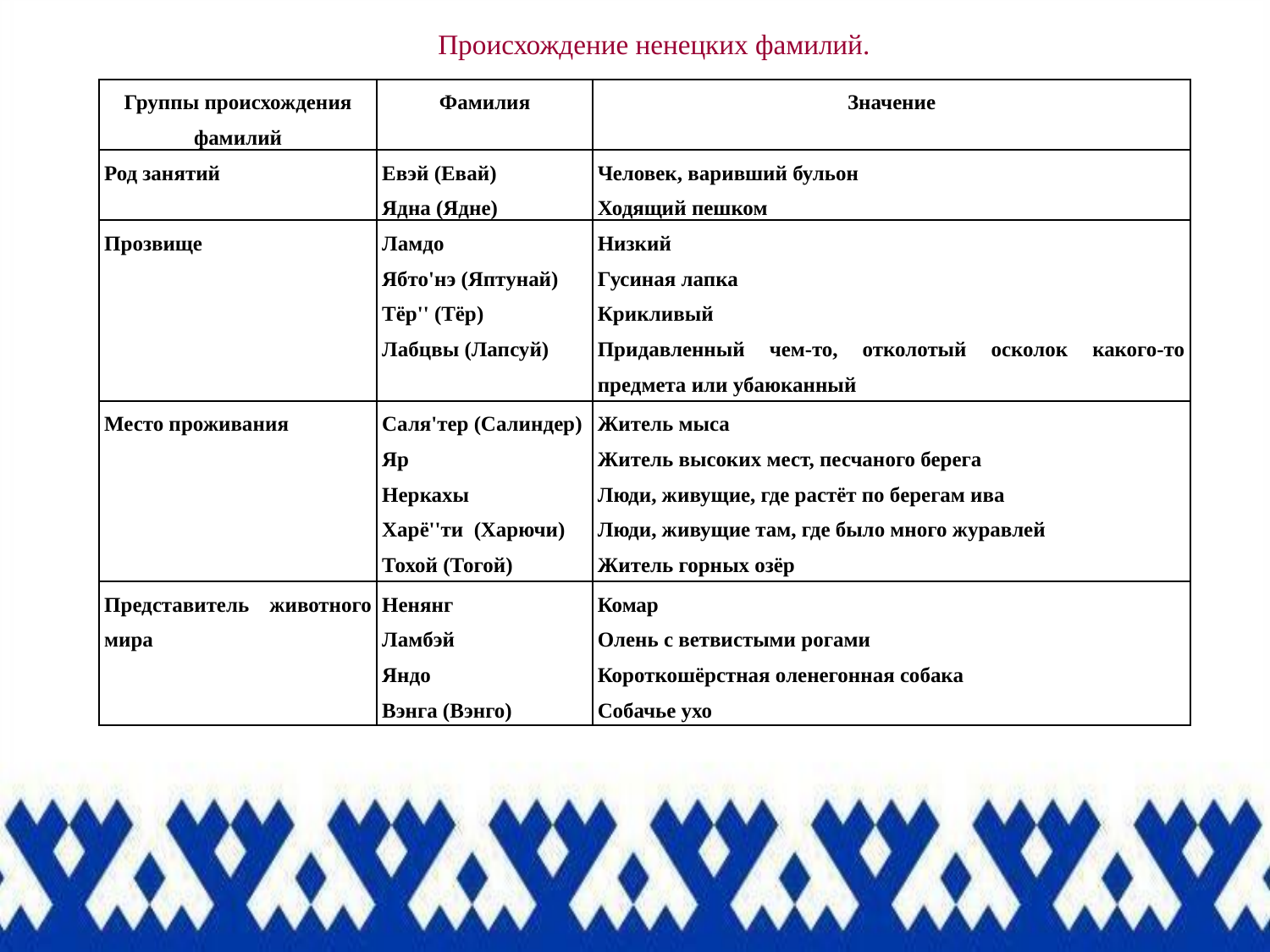

Происхождение ненецких фамилий.
| Группы происхождения фамилий | Фамилия | Значение |
| --- | --- | --- |
| Род занятий | Евэй (Евай) Ядна (Ядне) | Человек, варивший бульон Ходящий пешком |
| Прозвище | Ламдо Ябто'нэ (Яптунай) Тёр'' (Тёр) Лабцвы (Лапсуй) | Низкий Гусиная лапка Крикливый Придавленный чем-то, отколотый осколок какого-то предмета или убаюканный |
| Место проживания | Саля'тер (Салиндер) Яр Неркахы Харё''ти (Харючи) Тохой (Тогой) | Житель мыса Житель высоких мест, песчаного берега Люди, живущие, где растёт по берегам ива Люди, живущие там, где было много журавлей Житель горных озёр |
| Представитель животного мира | Ненянг Ламбэй Яндо Вэнга (Вэнго) | Комар Олень с ветвистыми рогами Короткошёрстная оленегонная собака Собачье ухо |